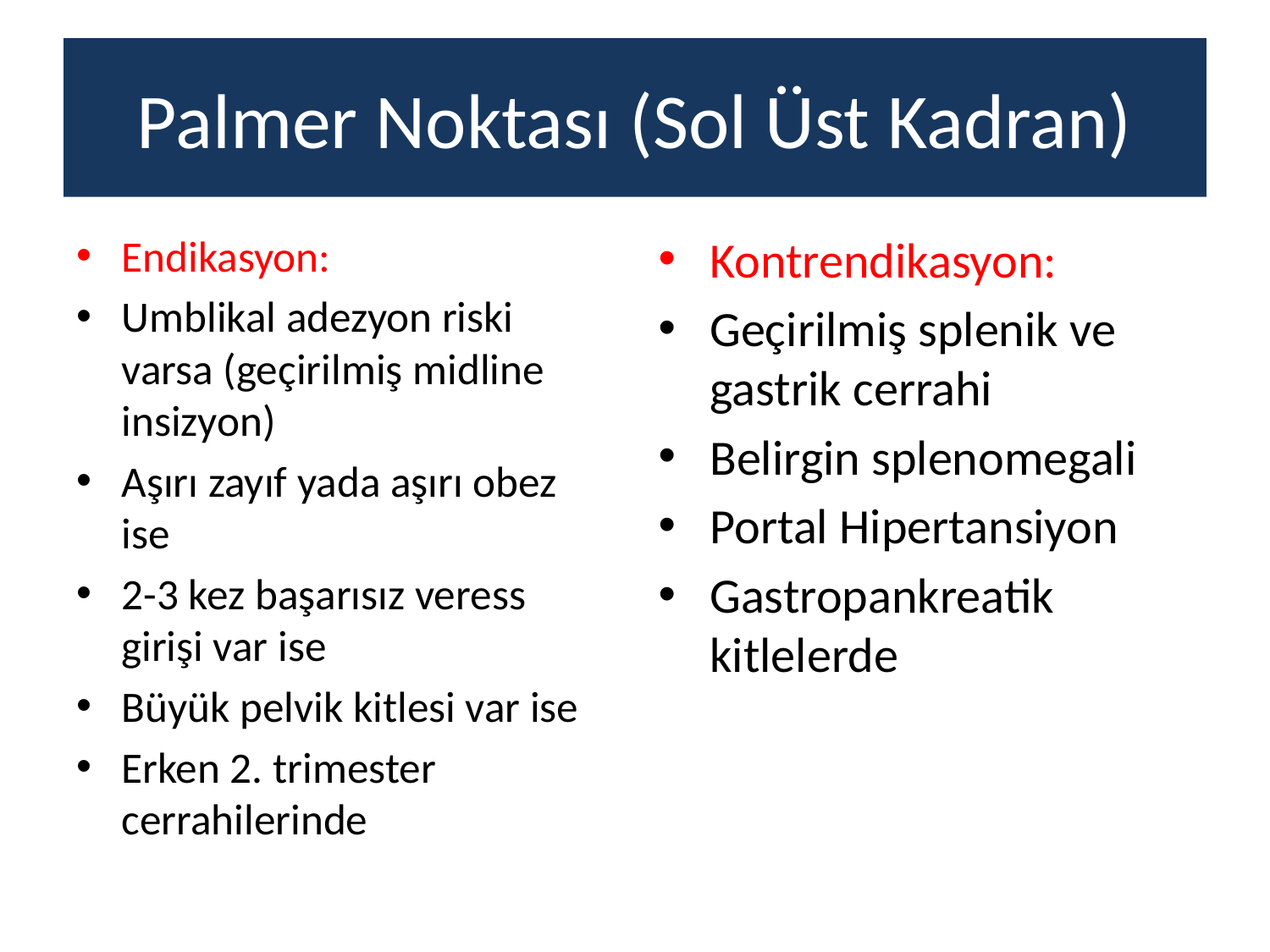

# Palmer Noktası (Sol Üst Kadran)
Endikasyon:
Umblikal adezyon riski varsa (geçirilmiş midline insizyon)
Aşırı zayıf yada aşırı obez ise
2-3 kez başarısız veress girişi var ise
Büyük pelvik kitlesi var ise
Erken 2. trimester cerrahilerinde

Kontrendikasyon:
Geçirilmiş splenik ve gastrik cerrahi
Belirgin splenomegali
Portal Hipertansiyon
Gastropankreatik kitlelerde